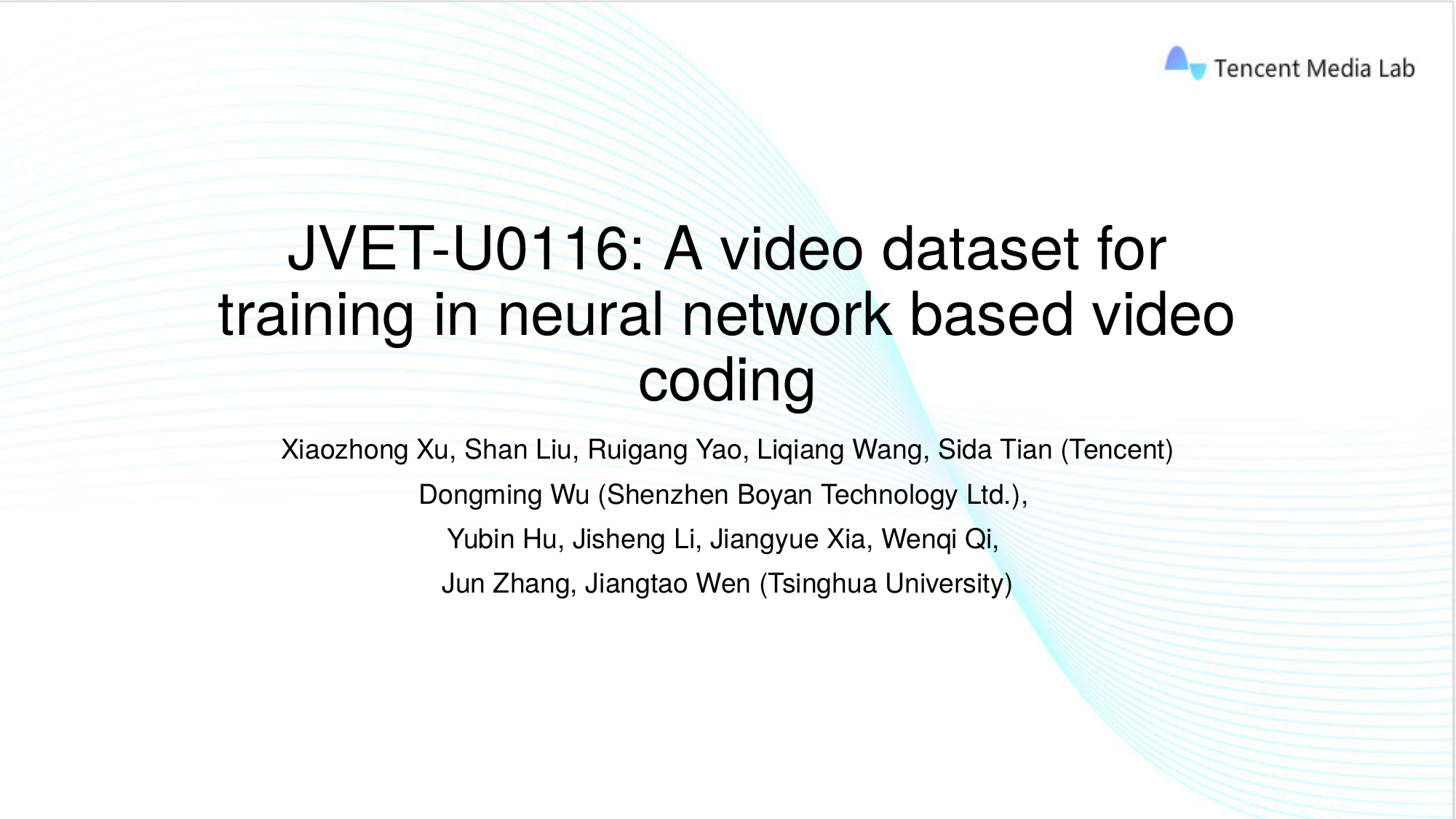

# JVET-U0116: A video dataset for training in neural network based video coding
Xiaozhong Xu, Shan Liu, Ruigang Yao, Liqiang Wang, Sida Tian (Tencent)
Dongming Wu (Shenzhen Boyan Technology Ltd.),
Yubin Hu, Jisheng Li, Jiangyue Xia, Wenqi Qi,
Jun Zhang, Jiangtao Wen (Tsinghua University)